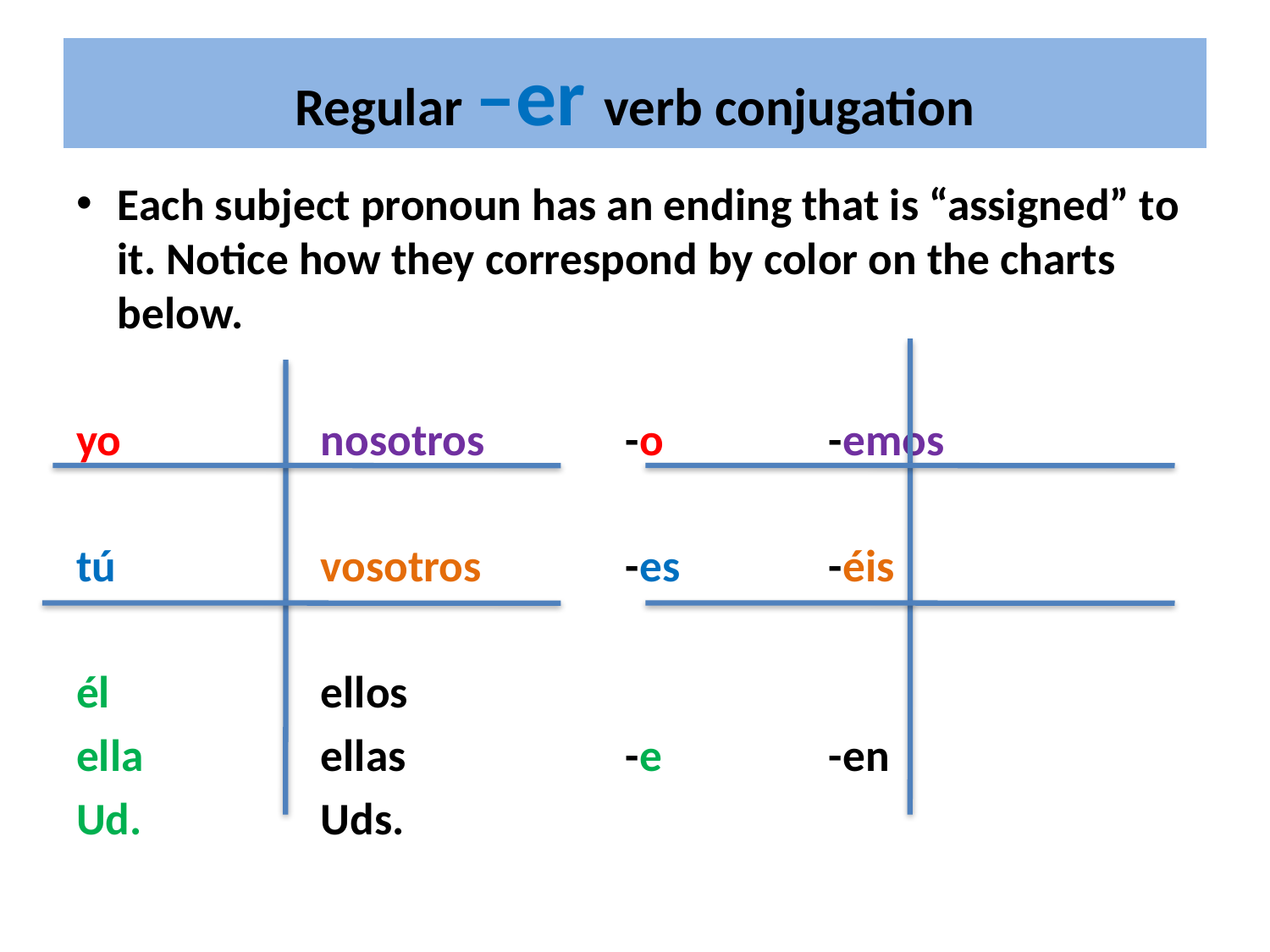

# Regular –er verb conjugation
Each subject pronoun has an ending that is “assigned” to it. Notice how they correspond by color on the charts below.

yo		nosotros		-o		-emos

tú			vosotros		-es		-éis

él			ellos
ella		ellas			-e		-en
Ud.		Uds.